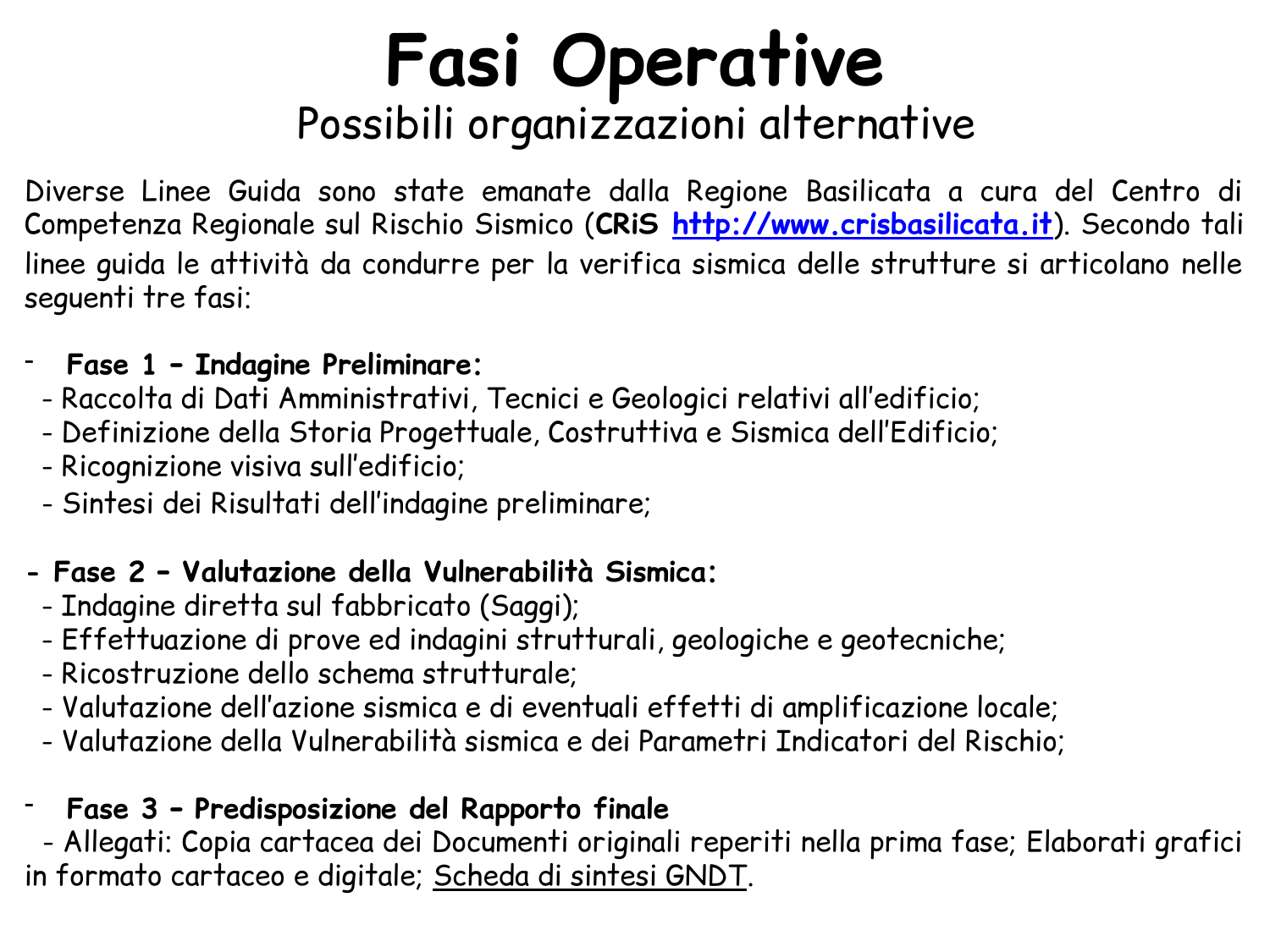

Fasi Operative
Possibili organizzazioni alternative
Diverse Linee Guida sono state emanate dalla Regione Basilicata a cura del Centro di Competenza Regionale sul Rischio Sismico (CRiS http://www.crisbasilicata.it). Secondo tali linee guida le attività da condurre per la verifica sismica delle strutture si articolano nelle seguenti tre fasi:

 Fase 1 – Indagine Preliminare:
  - Raccolta di Dati Amministrativi, Tecnici e Geologici relativi all’edificio;
  - Definizione della Storia Progettuale, Costruttiva e Sismica dell’Edificio;
  - Ricognizione visiva sull’edificio;
  - Sintesi dei Risultati dell’indagine preliminare;

- Fase 2 – Valutazione della Vulnerabilità Sismica:
  - Indagine diretta sul fabbricato (Saggi);
  - Effettuazione di prove ed indagini strutturali, geologiche e geotecniche;
  - Ricostruzione dello schema strutturale;
  - Valutazione dell’azione sismica e di eventuali effetti di amplificazione locale;
  - Valutazione della Vulnerabilità sismica e dei Parametri Indicatori del Rischio;

 Fase 3 – Predisposizione del Rapporto finale
  - Allegati: Copia cartacea dei Documenti originali reperiti nella prima fase; Elaborati grafici in formato cartaceo e digitale; Scheda di sintesi GNDT.